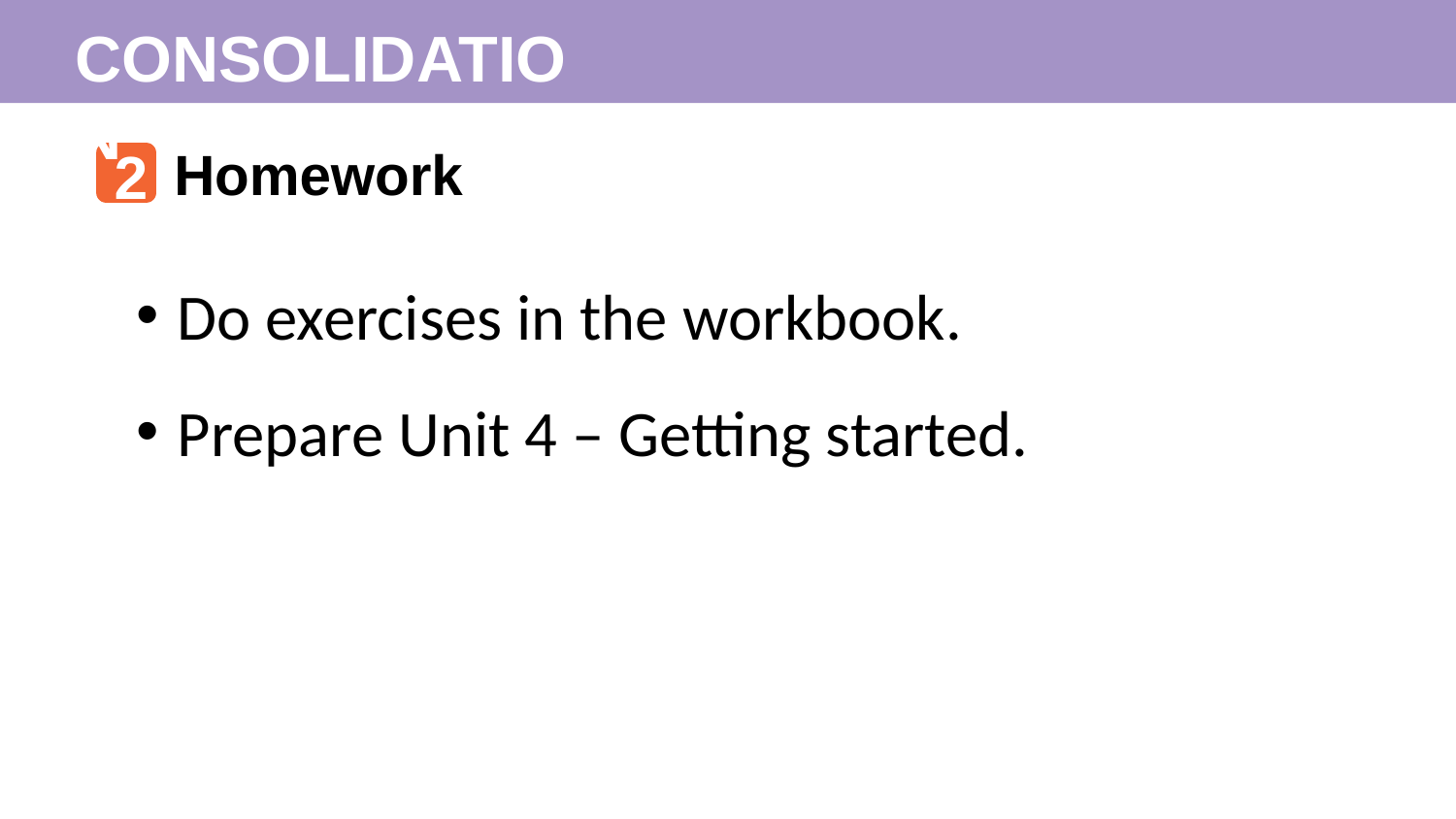

CONSOLIDATION
2
Homework

Do exercises in the workbook.
Prepare Unit 4 – Getting started.